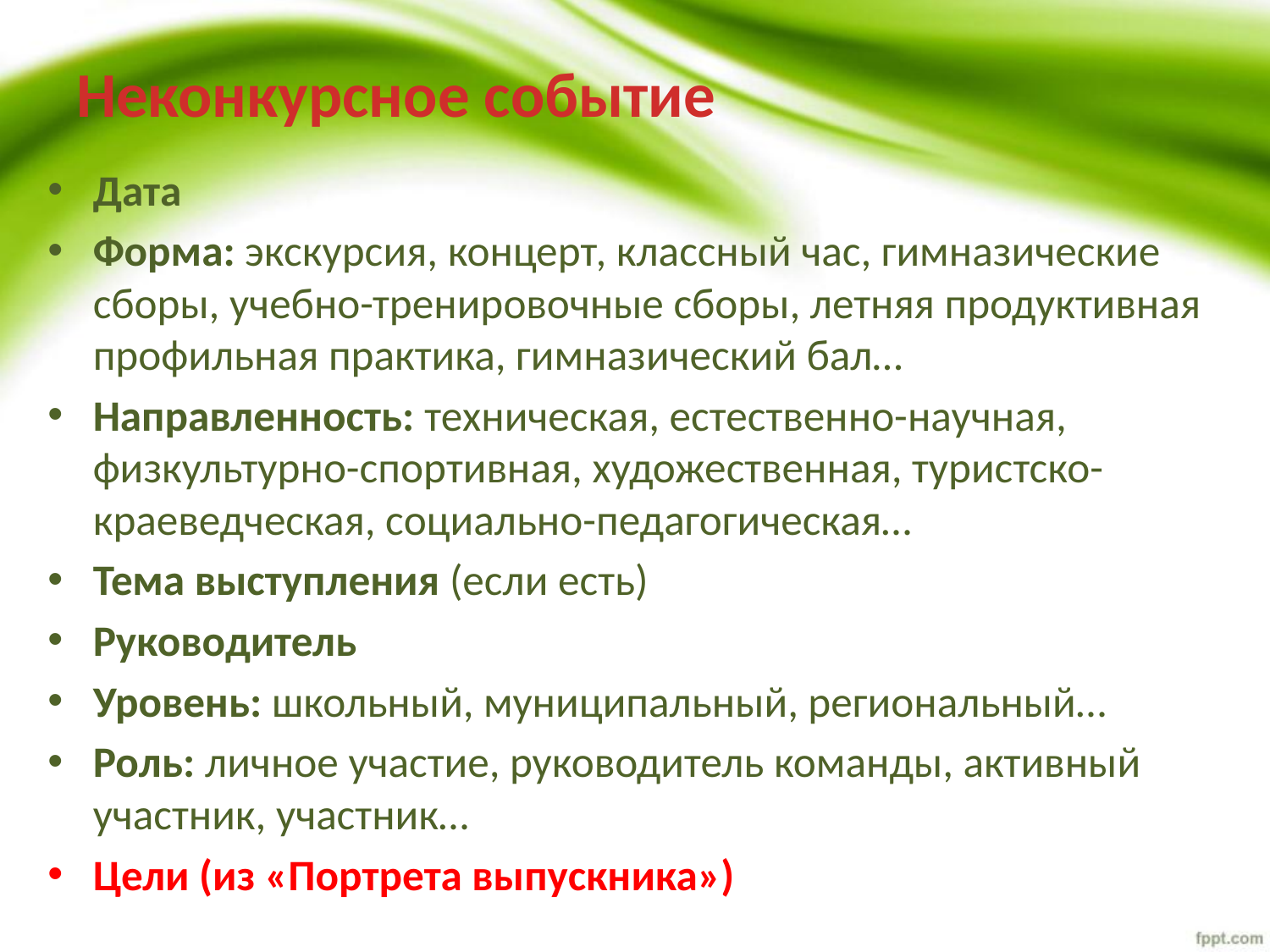

# Неконкурсное событие
Дата
Форма: экскурсия, концерт, классный час, гимназические сборы, учебно-тренировочные сборы, летняя продуктивная профильная практика, гимназический бал…
Направленность: техническая, естественно-научная, физкультурно-спортивная, художественная, туристско-краеведческая, социально-педагогическая…
Тема выступления (если есть)
Руководитель
Уровень: школьный, муниципальный, региональный…
Роль: личное участие, руководитель команды, активный участник, участник…
Цели (из «Портрета выпускника»)